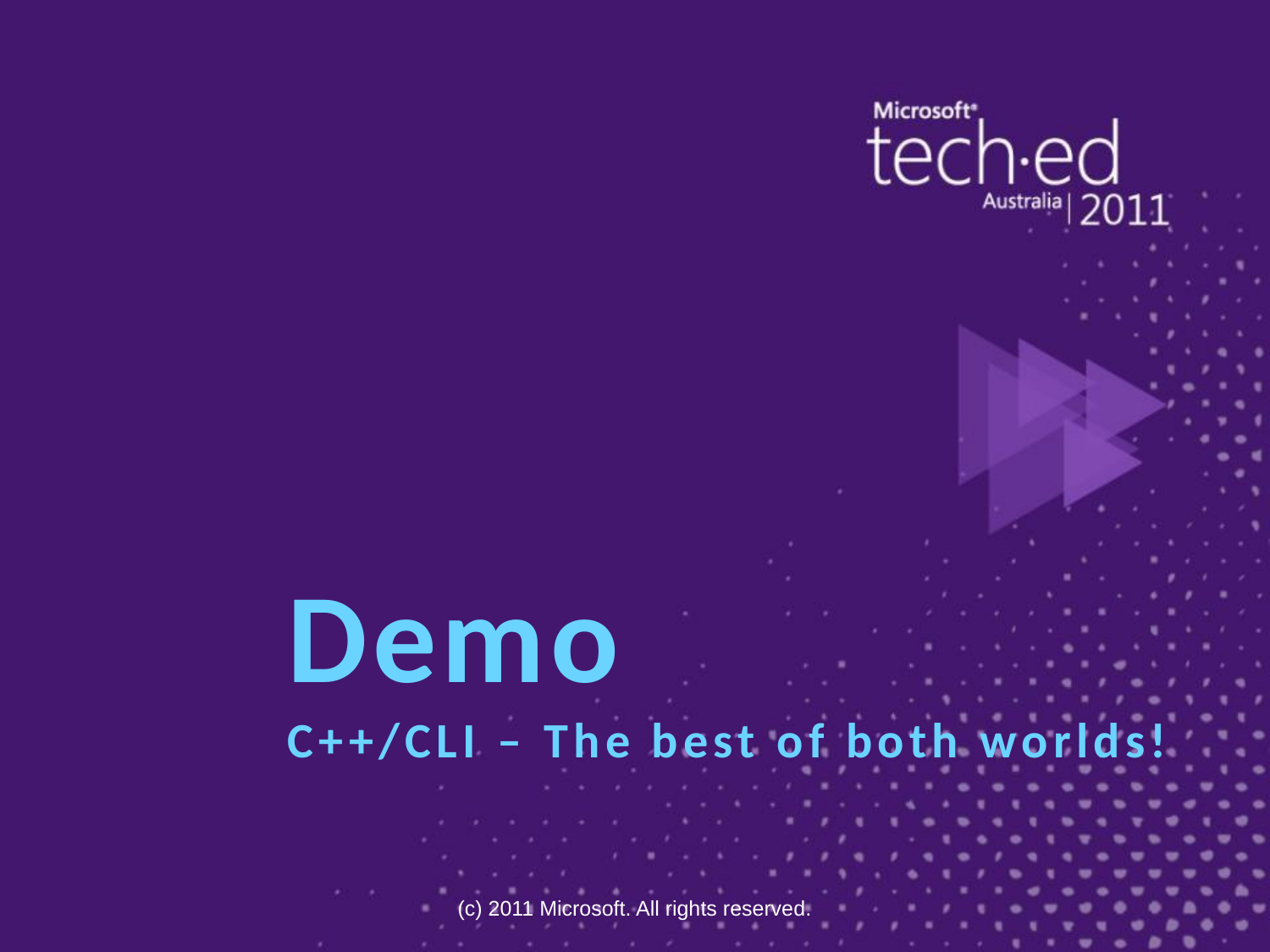

Demo
C++/CLI – The best of both worlds!
(c) 2011 Microsoft. All rights reserved.